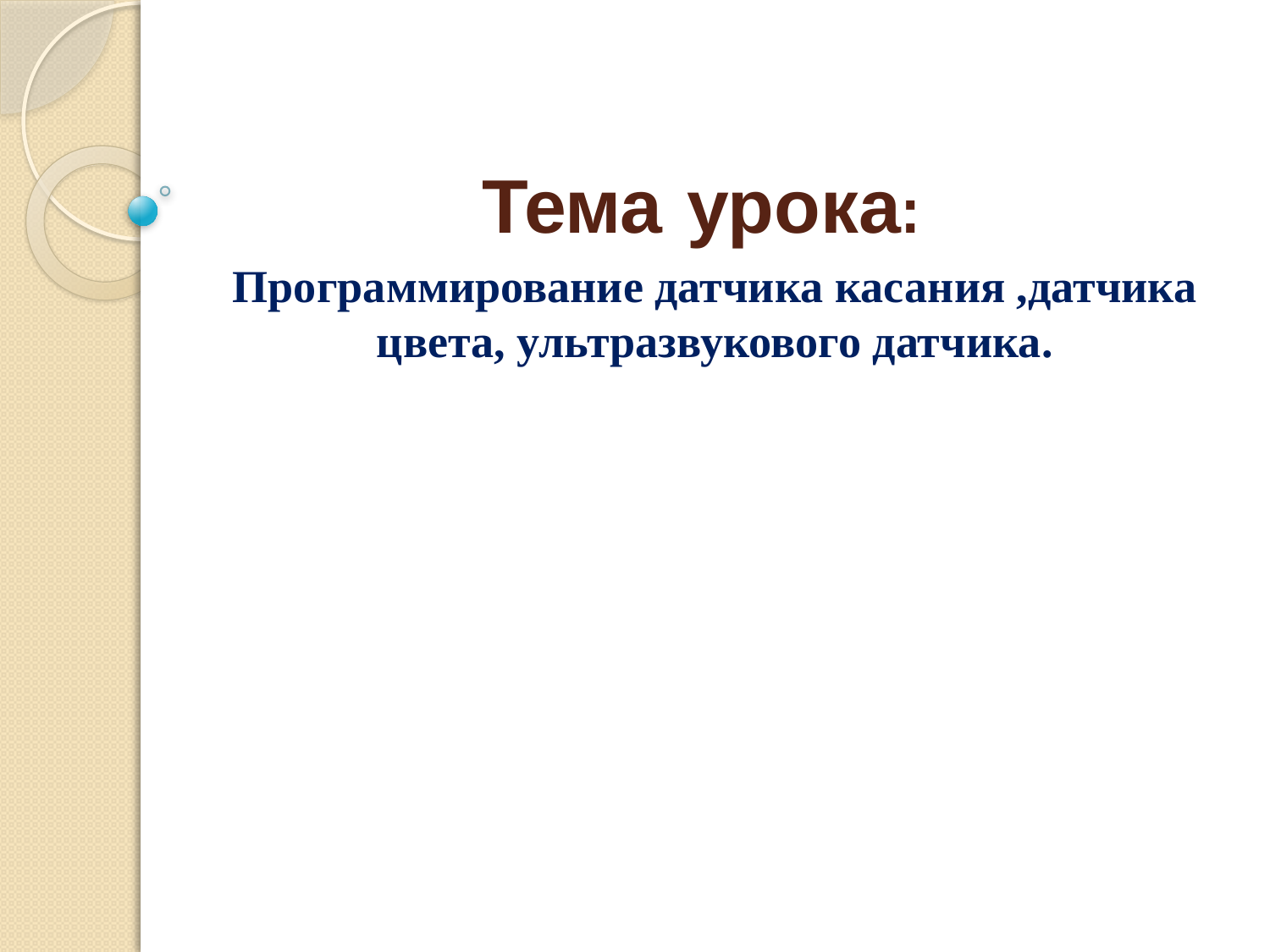

# Тема урока:
Программирование датчика касания ,датчика цвета, ультразвукового датчика.